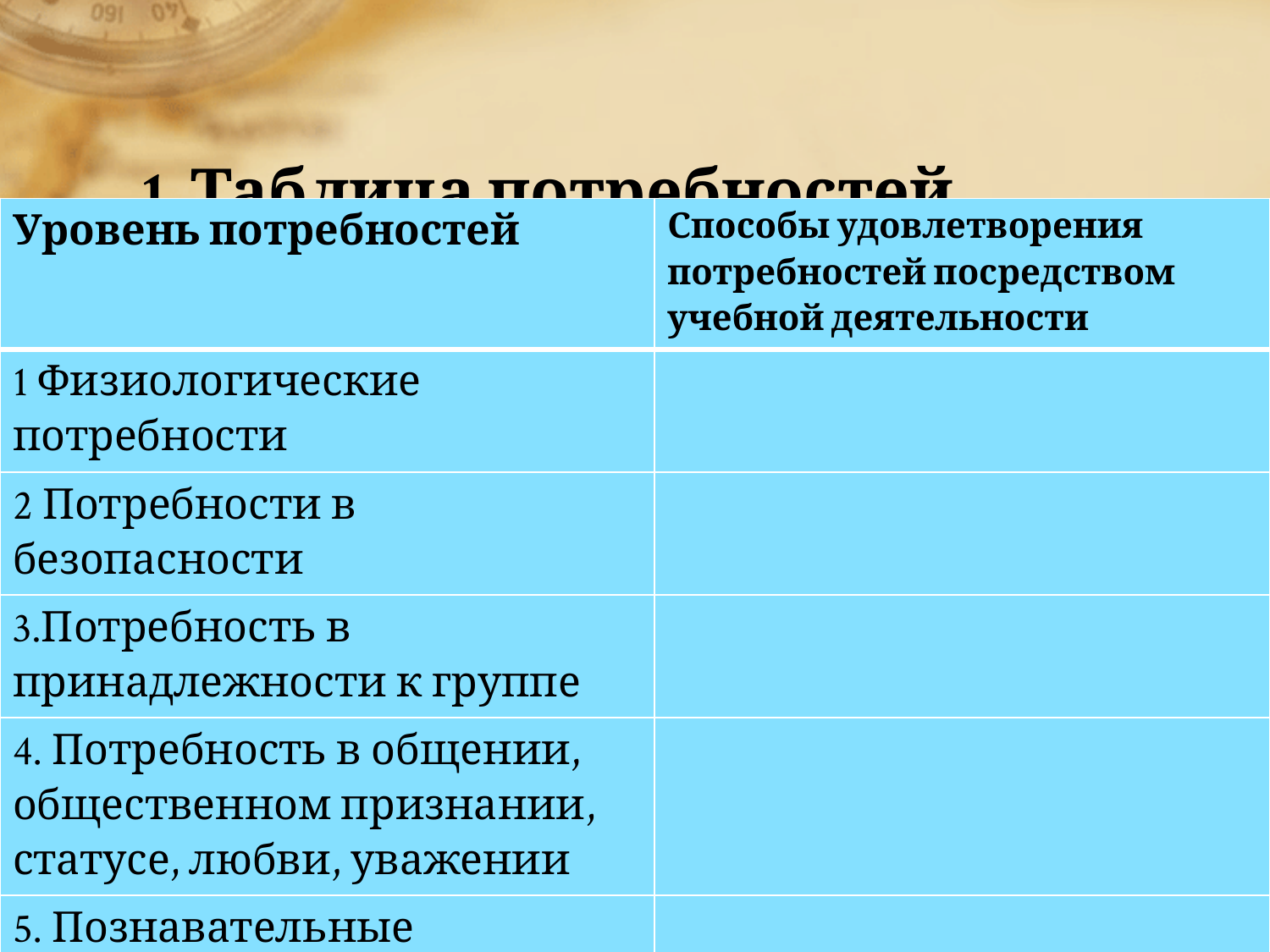

1. Таблица потребностей

| Уровень потребностей | Способы удовлетворения потребностей посредством учебной деятельности |
| --- | --- |
| 1 Физиологические потребности |  |
| 2 Потребности в безопасности |  |
| 3.Потребность в принадлежности к группе |  |
| 4. Потребность в общении, общественном признании, статусе, любви, уважении |  |
| 5. Познавательные потребности, духовные |  |
| 6. Потребность в самоактуализации |  |
#